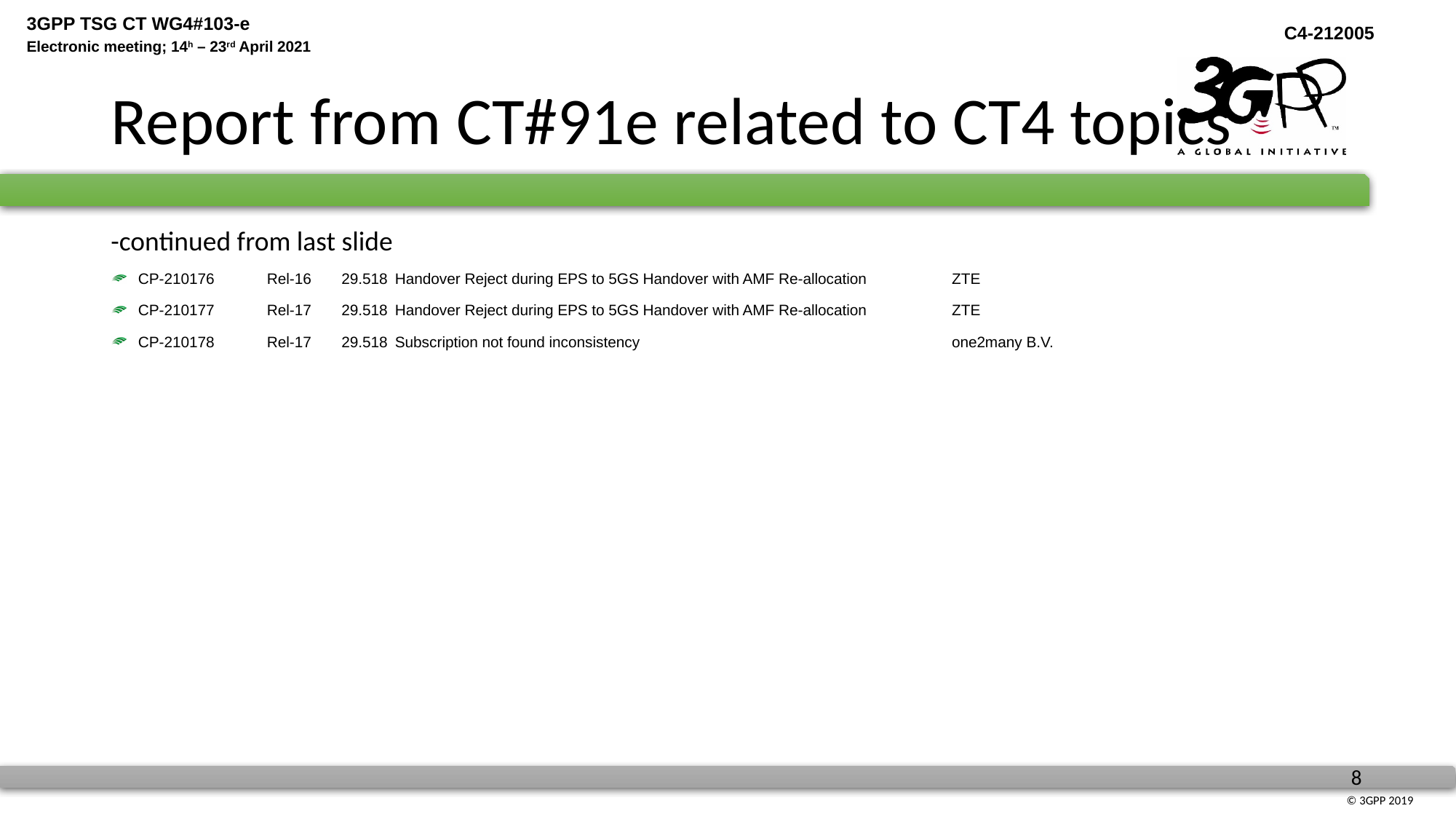

# Report from CT#91e related to CT4 topics
-continued from last slide
CP-210176	Rel-16	29.518	Handover Reject during EPS to 5GS Handover with AMF Re-allocation	ZTE
CP-210177	Rel-17	29.518	Handover Reject during EPS to 5GS Handover with AMF Re-allocation	ZTE
CP-210178	Rel-17	29.518	Subscription not found inconsistency	one2many B.V.